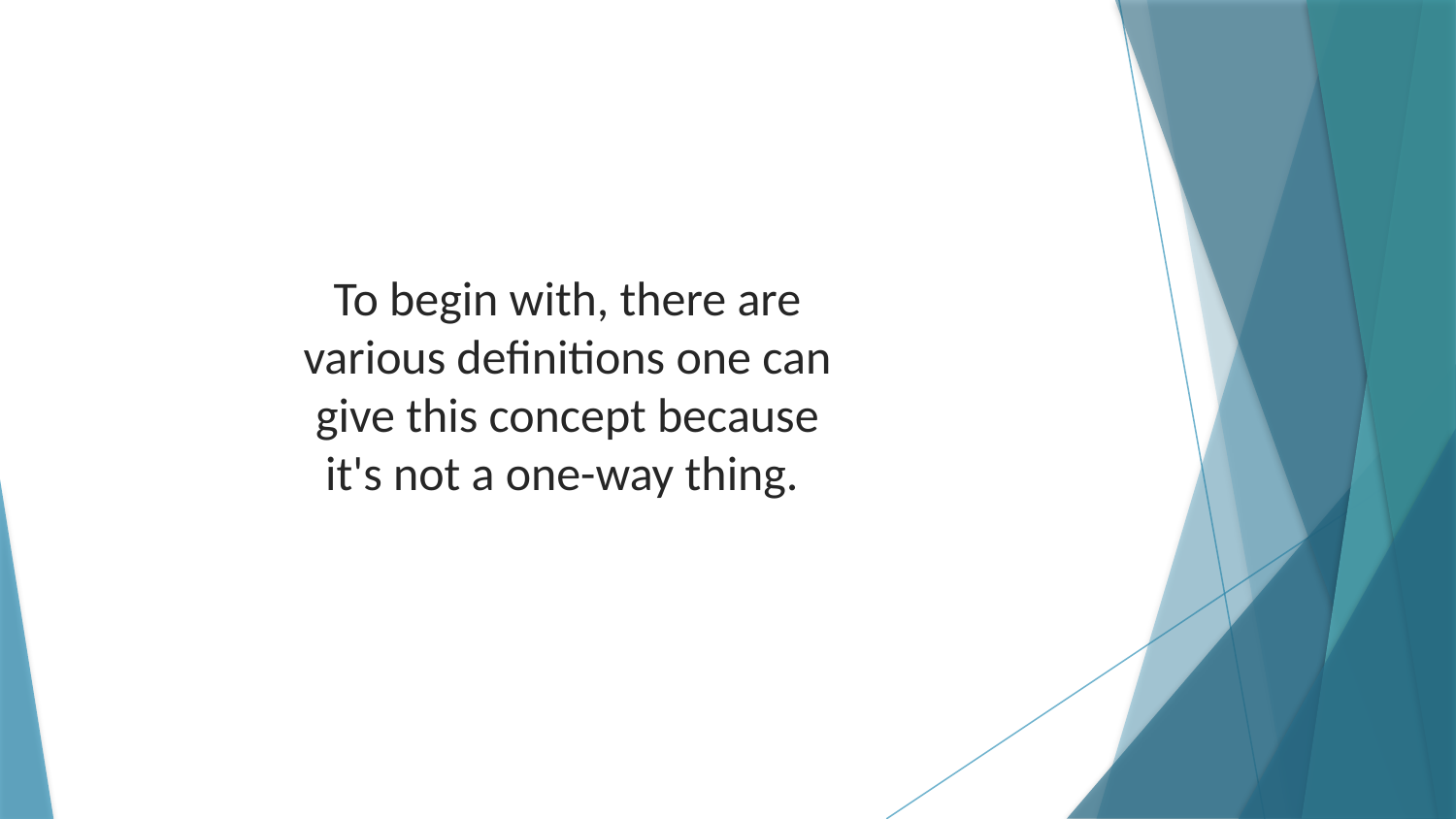

To begin with, there are various definitions one can give this concept because it's not a one-way thing.